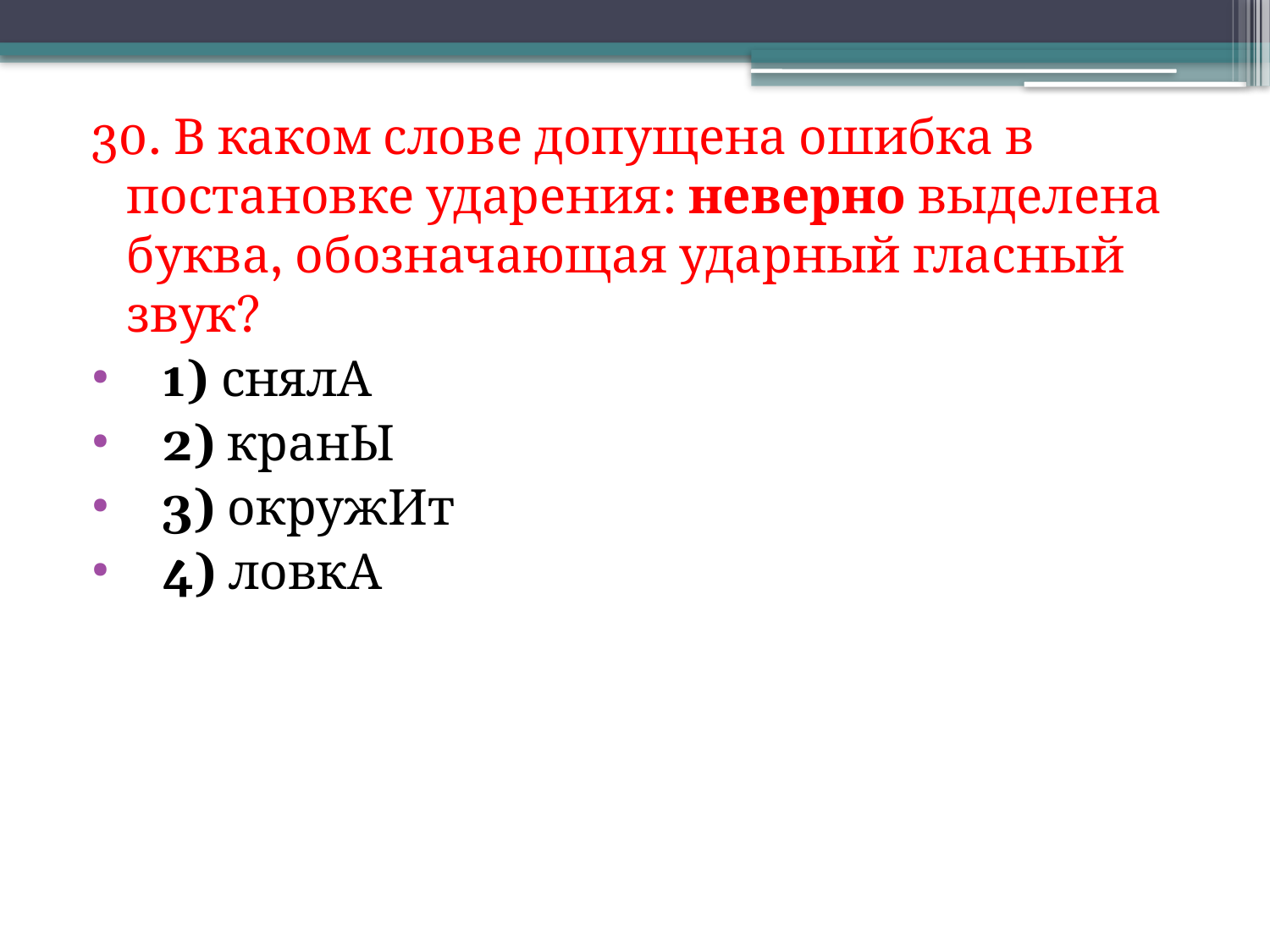

30. В каком слове допущена ошибка в постановке ударения: неверно выделена буква, обозначающая ударный гласный звук?
   1) снялА
   2) кранЫ
   3) окружИт
   4) ловкА